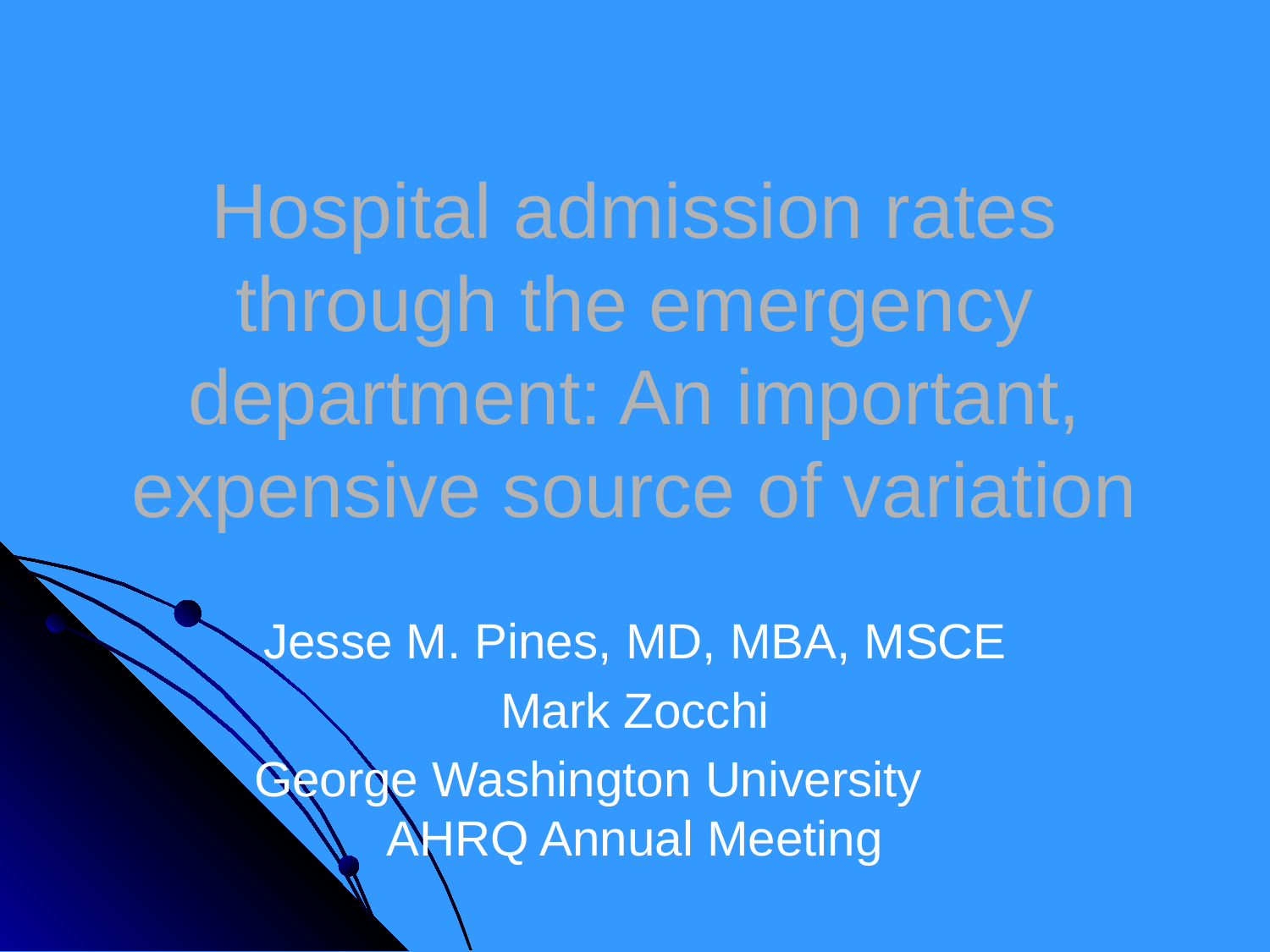

# Hospital admission rates through the emergency department: An important, expensive source of variation
Jesse M. Pines, MD, MBA, MSCE
Mark Zocchi
George Washington University	AHRQ Annual Meeting